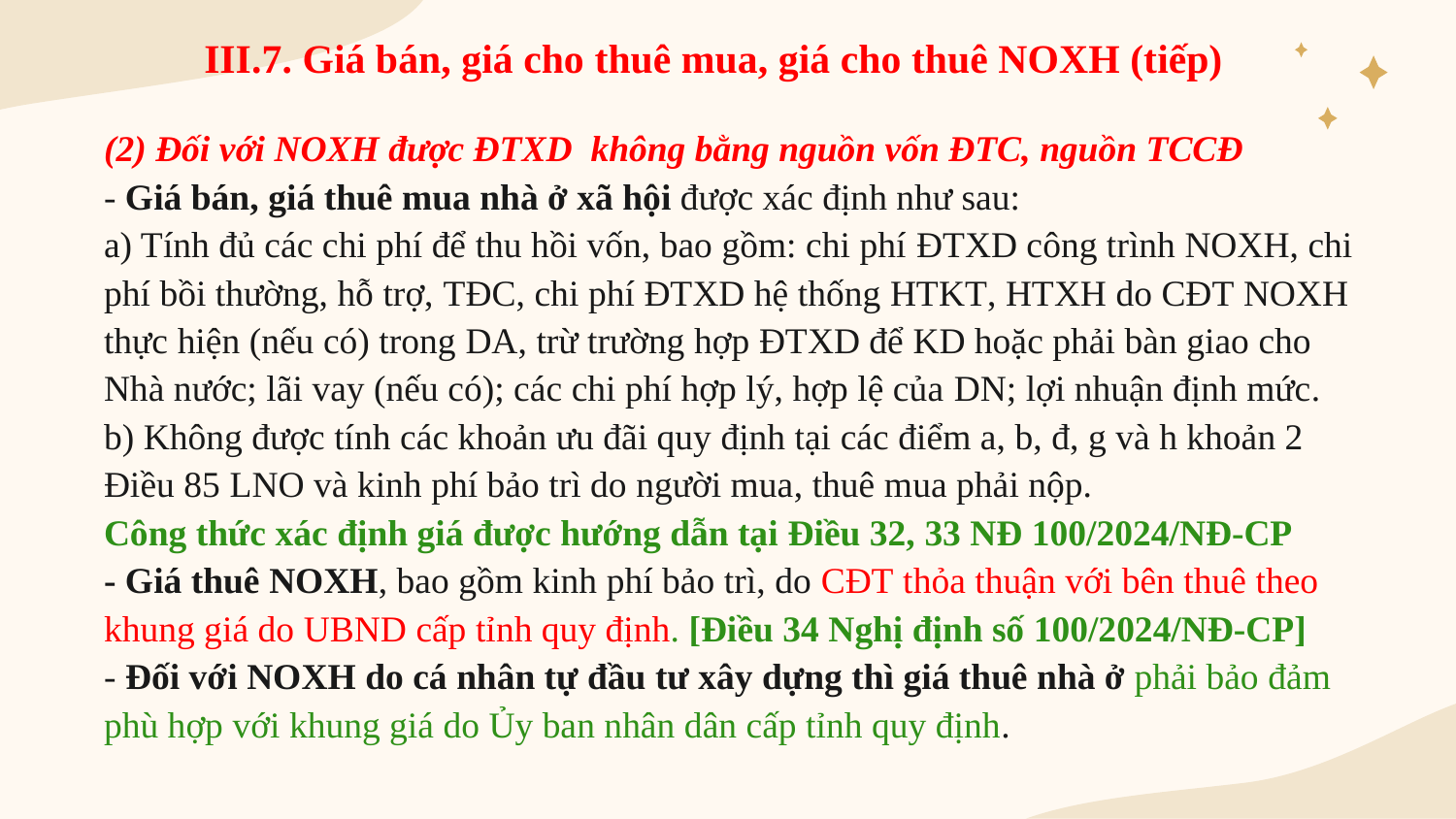

III.7. Giá bán, giá cho thuê mua, giá cho thuê NOXH (tiếp)

# (2) Đối với NOXH được ĐTXD  không bằng nguồn vốn ĐTC, nguồn TCCĐ - Giá bán, giá thuê mua nhà ở xã hội được xác định như sau: a) Tính đủ các chi phí để thu hồi vốn, bao gồm: chi phí ĐTXD công trình NOXH, chi phí bồi thường, hỗ trợ, TĐC, chi phí ĐTXD hệ thống HTKT, HTXH do CĐT NOXH thực hiện (nếu có) trong DA, trừ trường hợp ĐTXD để KD hoặc phải bàn giao cho Nhà nước; lãi vay (nếu có); các chi phí hợp lý, hợp lệ của DN; lợi nhuận định mức. b) Không được tính các khoản ưu đãi quy định tại các điểm a, b, đ, g và h khoản 2 Điều 85 LNO và kinh phí bảo trì do người mua, thuê mua phải nộp. Công thức xác định giá được hướng dẫn tại Điều 32, 33 NĐ 100/2024/NĐ-CP - Giá thuê NOXH, bao gồm kinh phí bảo trì, do CĐT thỏa thuận với bên thuê theo khung giá do UBND cấp tỉnh quy định. [Điều 34 Nghị định số 100/2024/NĐ-CP] - Đối với NOXH do cá nhân tự đầu tư xây dựng thì giá thuê nhà ở phải bảo đảm phù hợp với khung giá do Ủy ban nhân dân cấp tỉnh quy định.